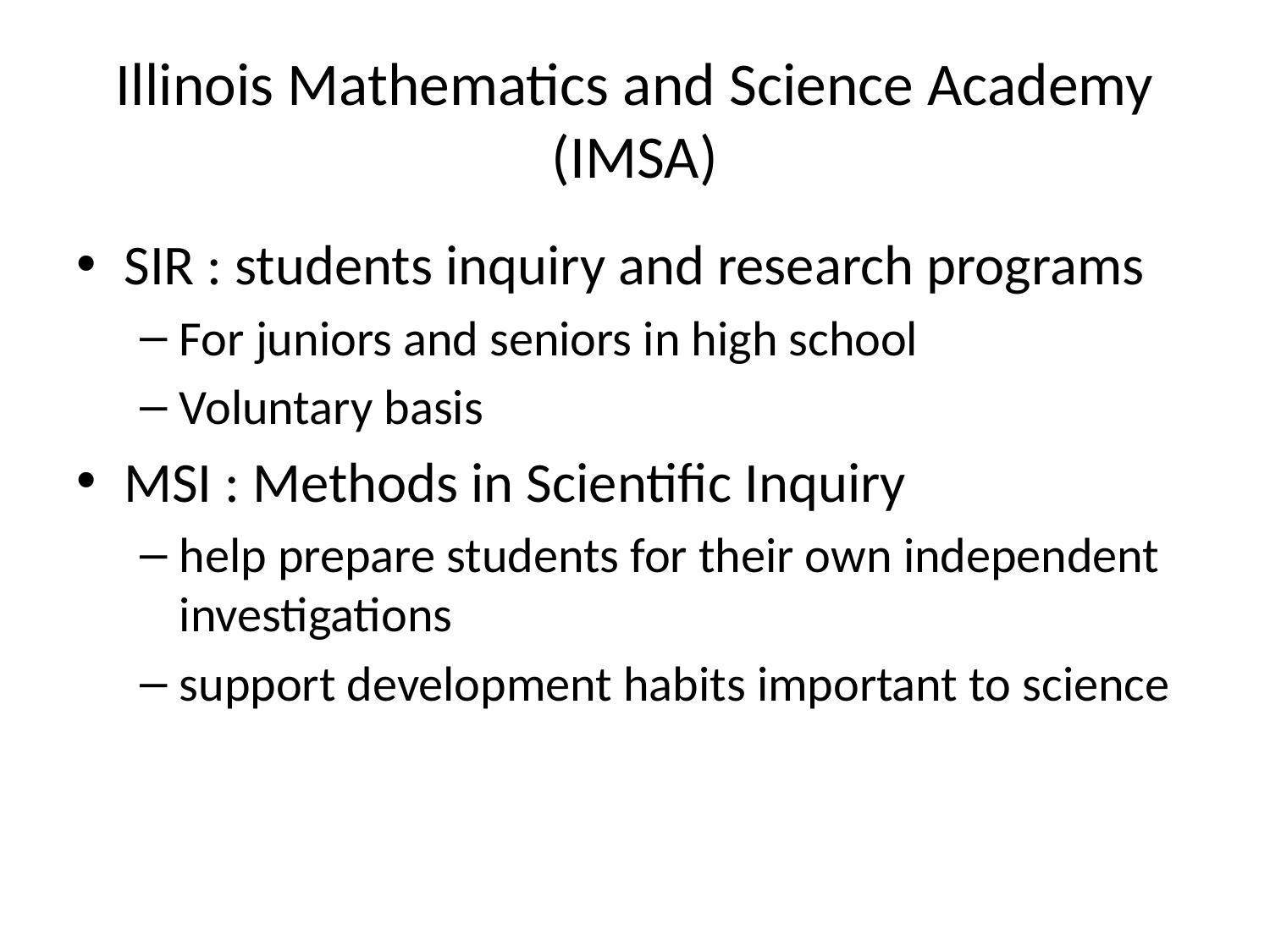

# Illinois Mathematics and Science Academy (IMSA)
SIR : students inquiry and research programs
For juniors and seniors in high school
Voluntary basis
MSI : Methods in Scientific Inquiry
help prepare students for their own independent investigations
support development habits important to science